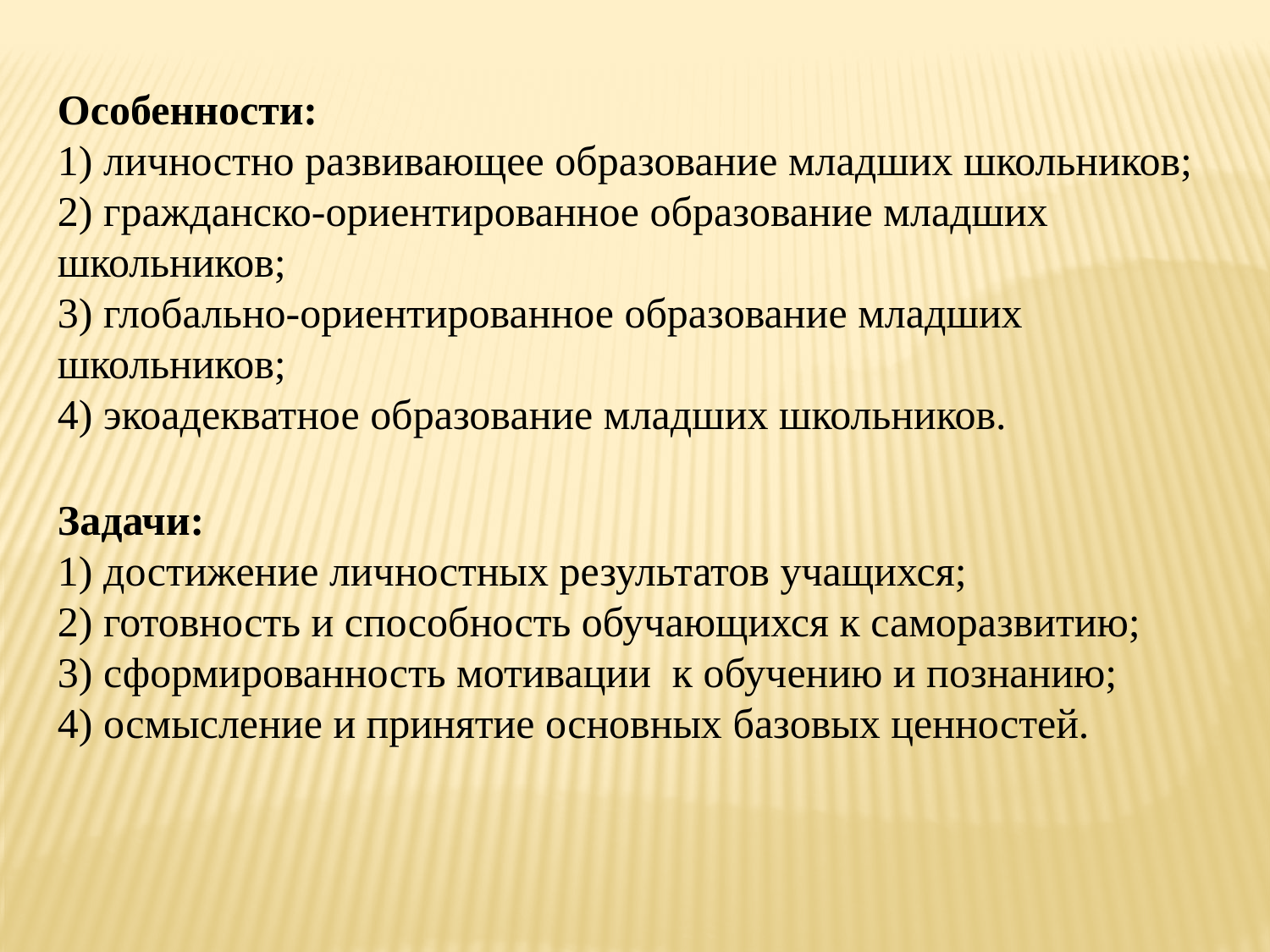

Особенности:
1) личностно развивающее образование младших школьников;
2) гражданско-ориентированное образование младших школьников;
3) глобально-ориентированное образование младших школьников;
4) экоадекватное образование младших школьников.

Задачи:
1) достижение личностных результатов учащихся;
2) готовность и способность обучающихся к саморазвитию;
3) сформированность мотивации  к обучению и познанию;
4) осмысление и принятие основных базовых ценностей.